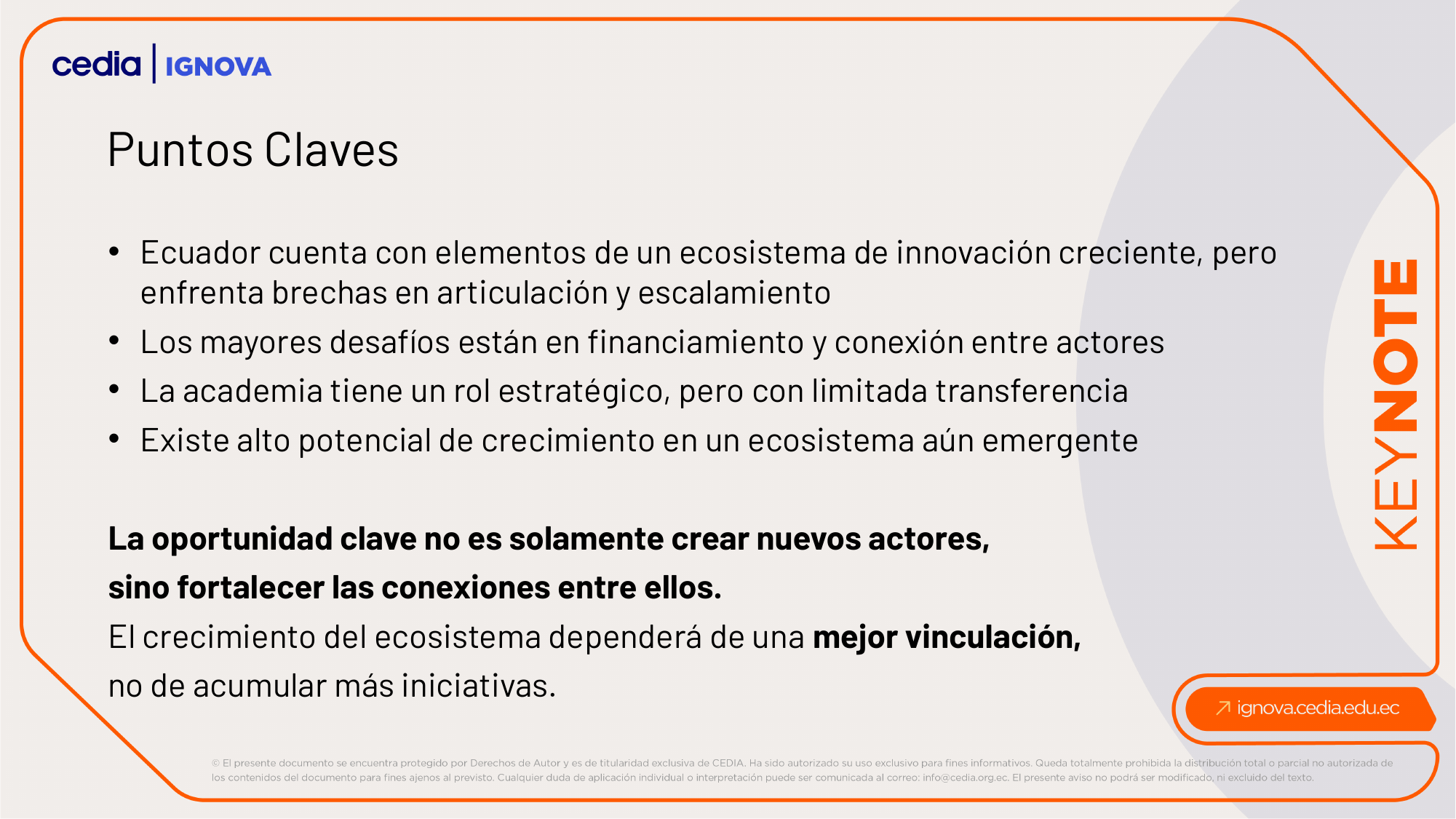

Puntos Claves
Ecuador cuenta con elementos de un ecosistema de innovación creciente, pero enfrenta brechas en articulación y escalamiento
Los mayores desafíos están en financiamiento y conexión entre actores
La academia tiene un rol estratégico, pero con limitada transferencia
Existe alto potencial de crecimiento en un ecosistema aún emergente

La oportunidad clave no es solamente crear nuevos actores,
sino fortalecer las conexiones entre ellos.
El crecimiento del ecosistema dependerá de una mejor vinculación,
no de acumular más iniciativas.